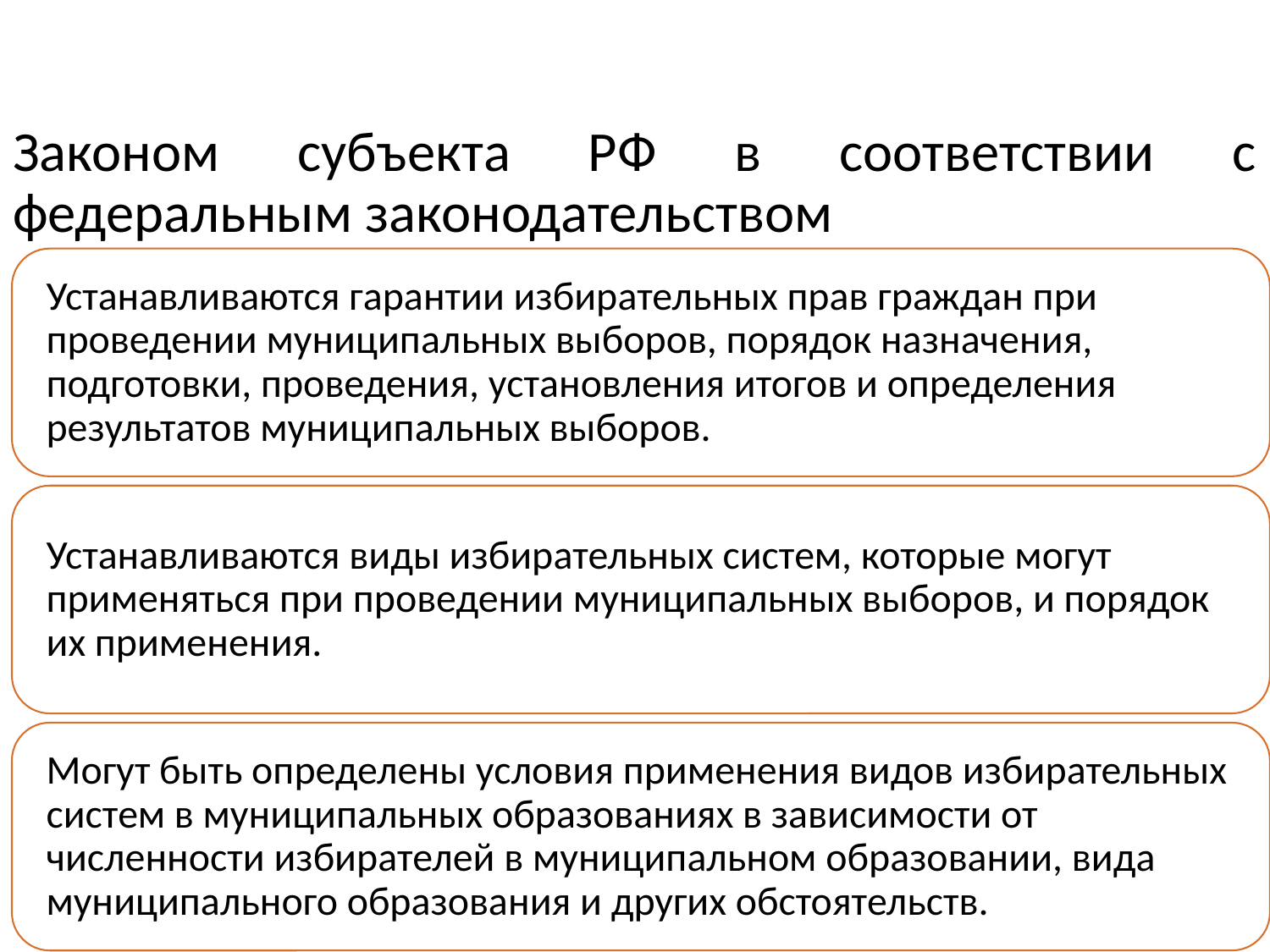

# Законом субъекта РФ в соответствии с федеральным законодательством
Устанавливаются гарантии избирательных прав граждан при проведении муниципальных выборов, порядок назначения, подготовки, проведения, установления итогов и определения результатов муниципальных выборов.
Устанавливаются виды избирательных систем, которые могут применяться при проведении муниципальных выборов, и порядок их применения.
Могут быть определены условия применения видов избирательных систем в муниципальных образованиях в зависимости от численности избирателей в муниципальном образовании, вида муниципального образования и других обстоятельств.